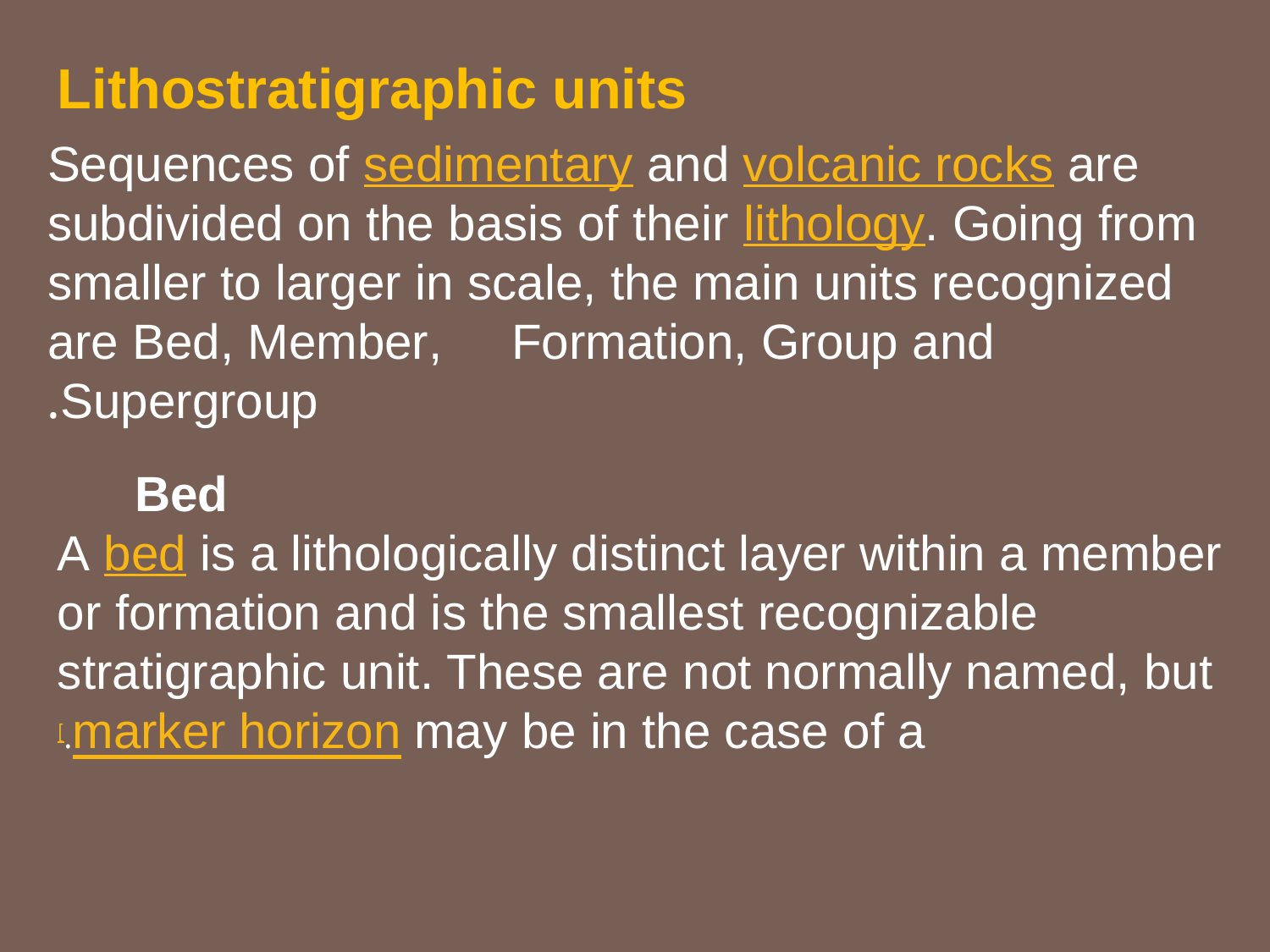

Lithostratigraphic units
Sequences of sedimentary and volcanic rocks are subdivided on the basis of their lithology. Going from smaller to larger in scale, the main units recognized are Bed, Member,     Formation, Group and Supergroup.
Bed
A bed is a lithologically distinct layer within a member or formation and is the smallest recognizable stratigraphic unit. These are not normally named, but may be in the case of a marker horizon.[